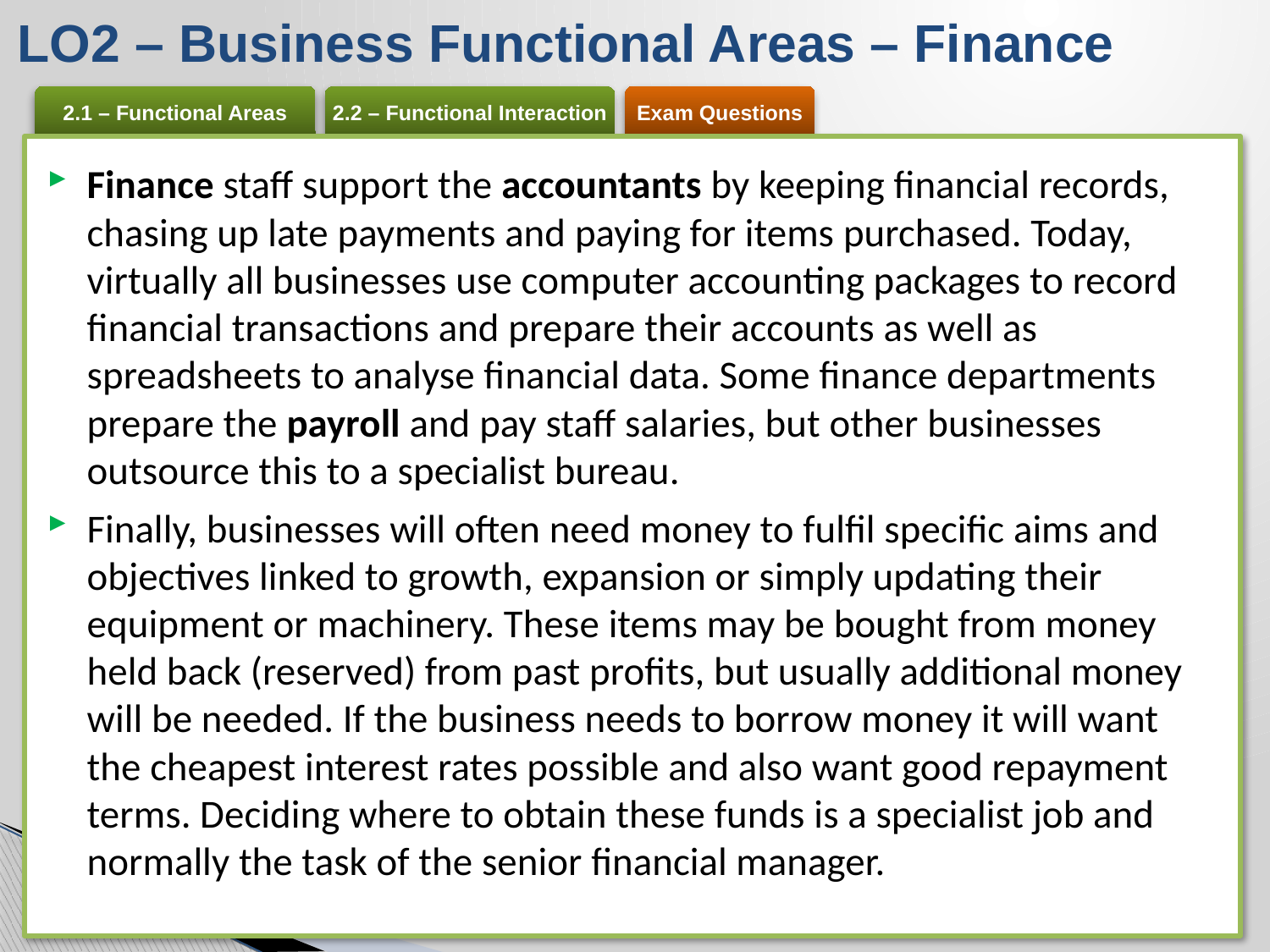

LO2 – Business Functional Areas – Finance
Finance staff support the accountants by keeping financial records, chasing up late payments and paying for items purchased. Today, virtually all businesses use computer accounting packages to record financial transactions and prepare their accounts as well as spreadsheets to analyse financial data. Some finance departments prepare the payroll and pay staff salaries, but other businesses outsource this to a specialist bureau.
Finally, businesses will often need money to fulfil specific aims and objectives linked to growth, expansion or simply updating their equipment or machinery. These items may be bought from money held back (reserved) from past profits, but usually additional money will be needed. If the business needs to borrow money it will want the cheapest interest rates possible and also want good repayment terms. Deciding where to obtain these funds is a specialist job and normally the task of the senior financial manager.